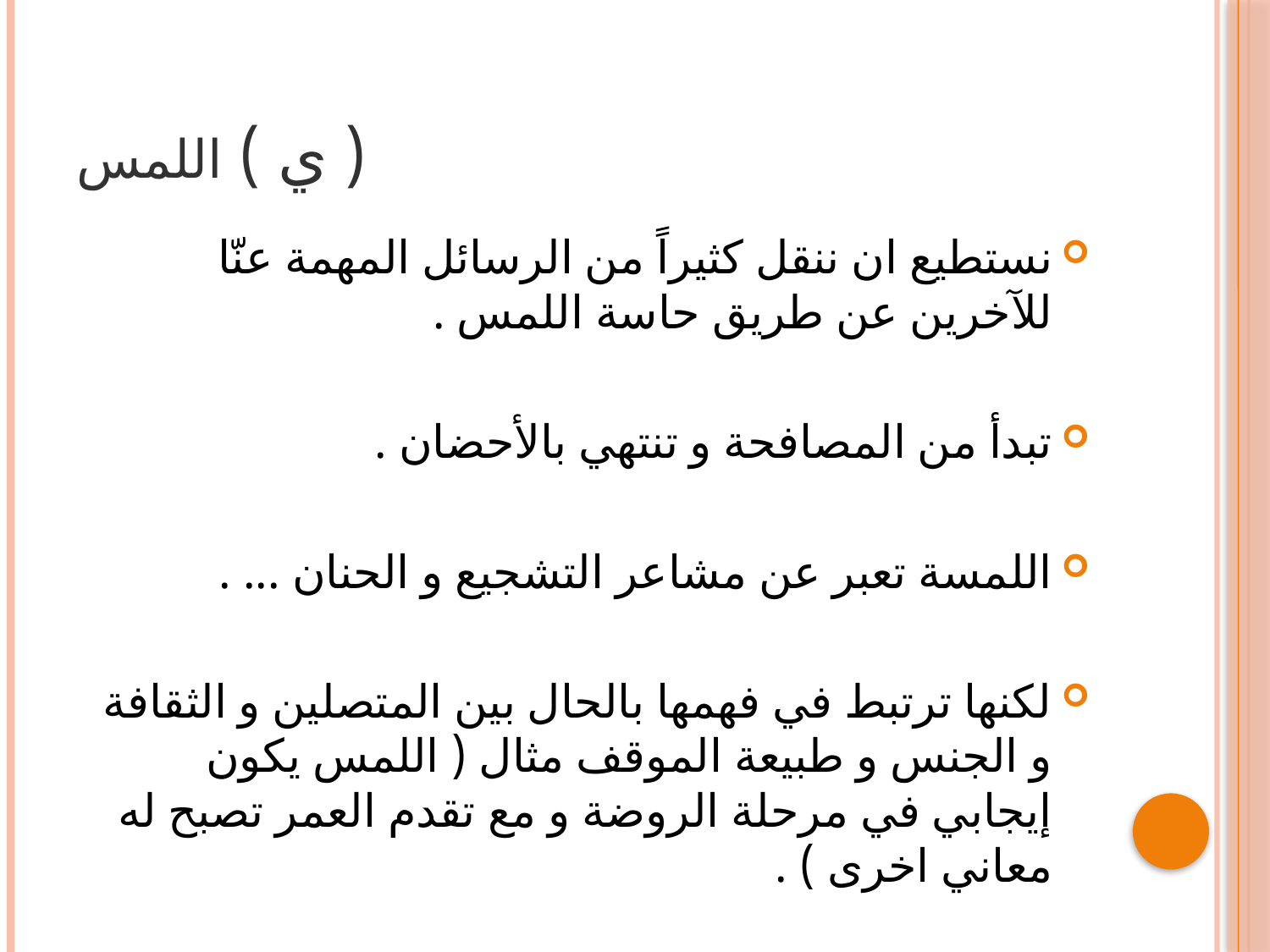

# ( ي ) اللمس
نستطيع ان ننقل كثيراً من الرسائل المهمة عنّا للآخرين عن طريق حاسة اللمس .

تبدأ من المصافحة و تنتهي بالأحضان .

اللمسة تعبر عن مشاعر التشجيع و الحنان ... .

لكنها ترتبط في فهمها بالحال بين المتصلين و الثقافة و الجنس و طبيعة الموقف مثال ( اللمس يكون إيجابي في مرحلة الروضة و مع تقدم العمر تصبح له معاني اخرى ) .